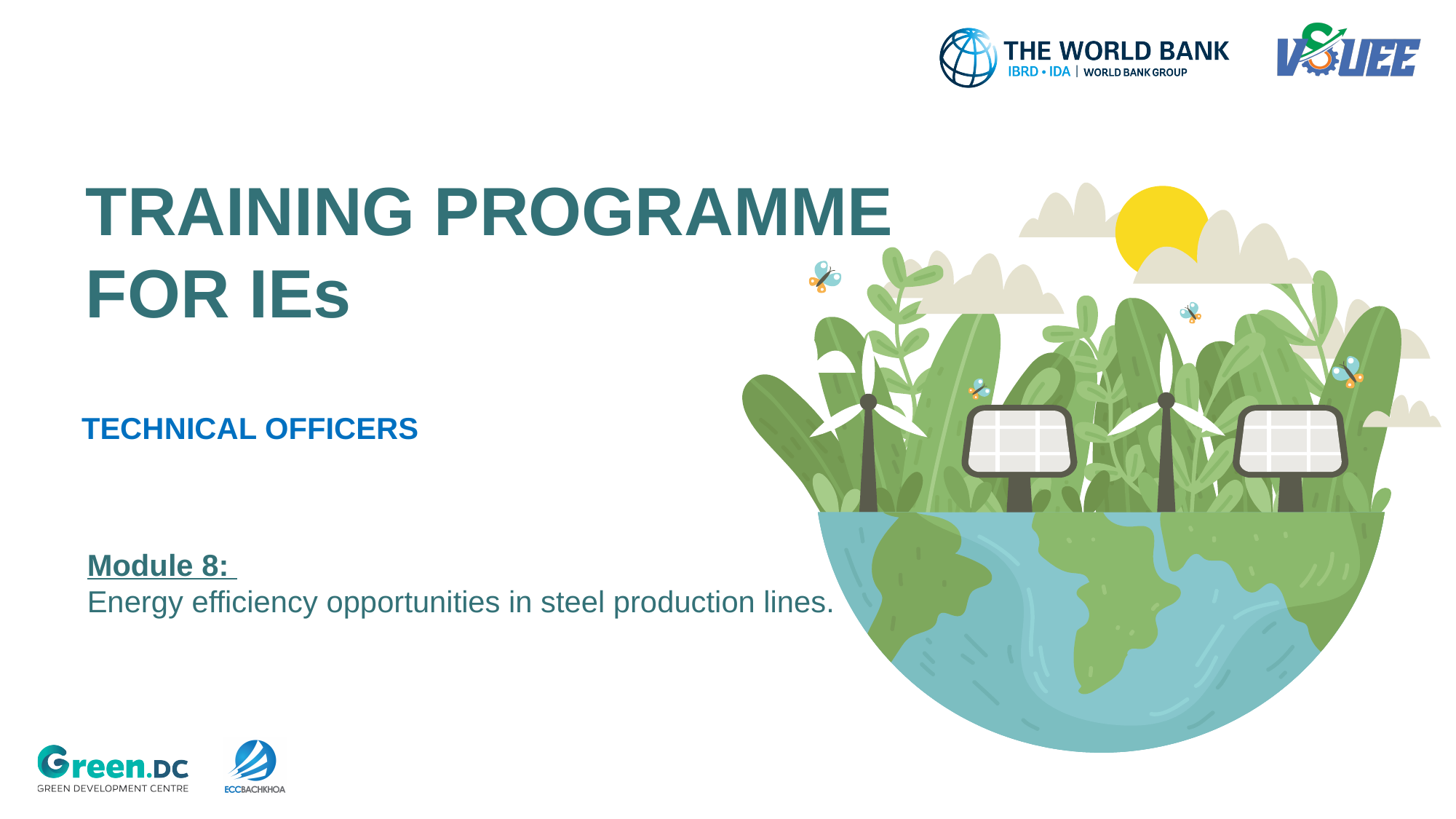

# TRAINING PROGRAMME FOR IEs

TECHNICAL OFFICERS
Module 8:
Energy efficiency opportunities in steel production lines.